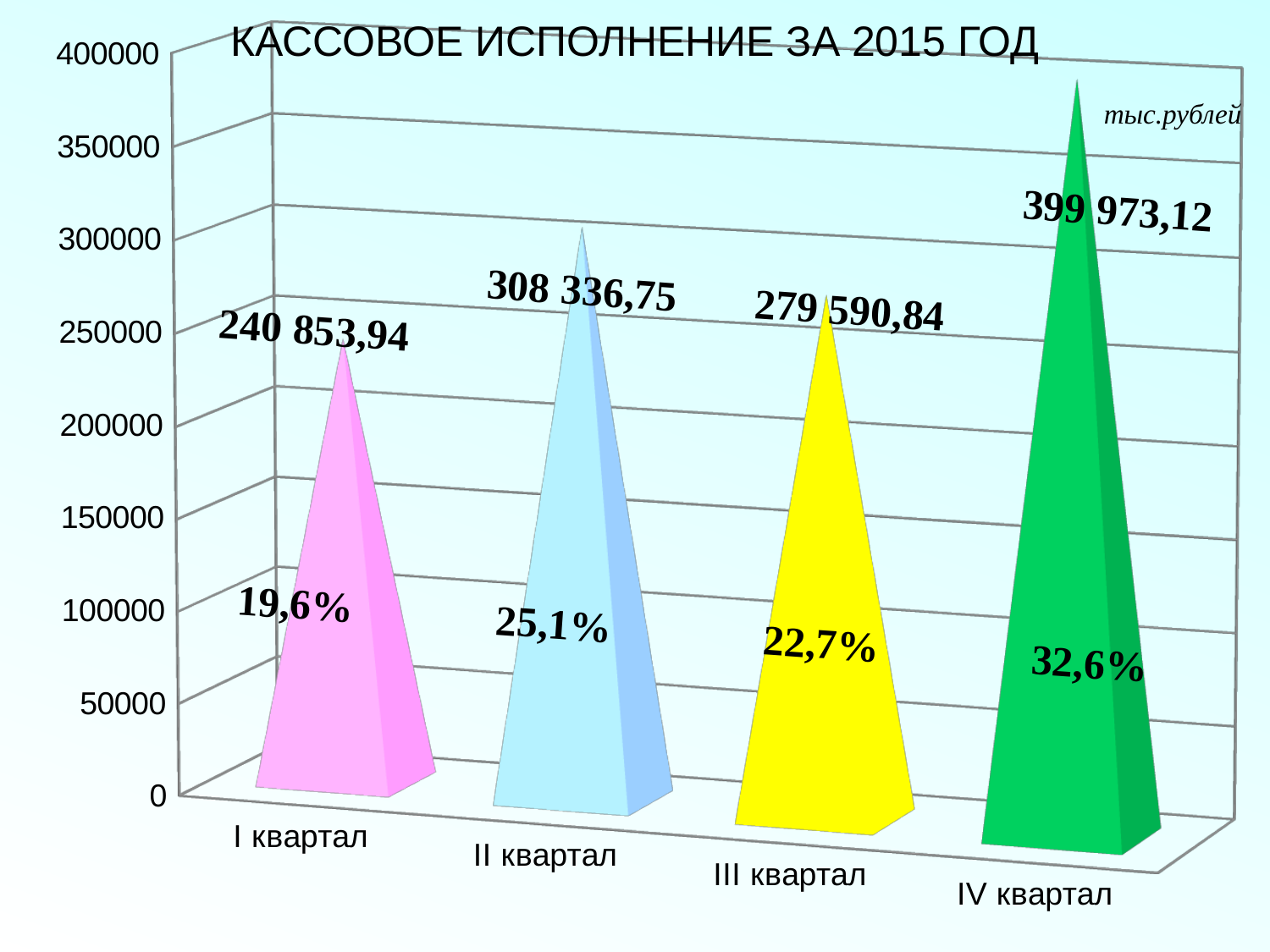

[unsupported chart]

КАССОВОЕ ИСПОЛНЕНИЕ ЗА 2015 ГОД
тыс.рублей
399 973,12
308 336,75
279 590,84
240 853,94
19,6%
25,1%
22,7%
32,6%